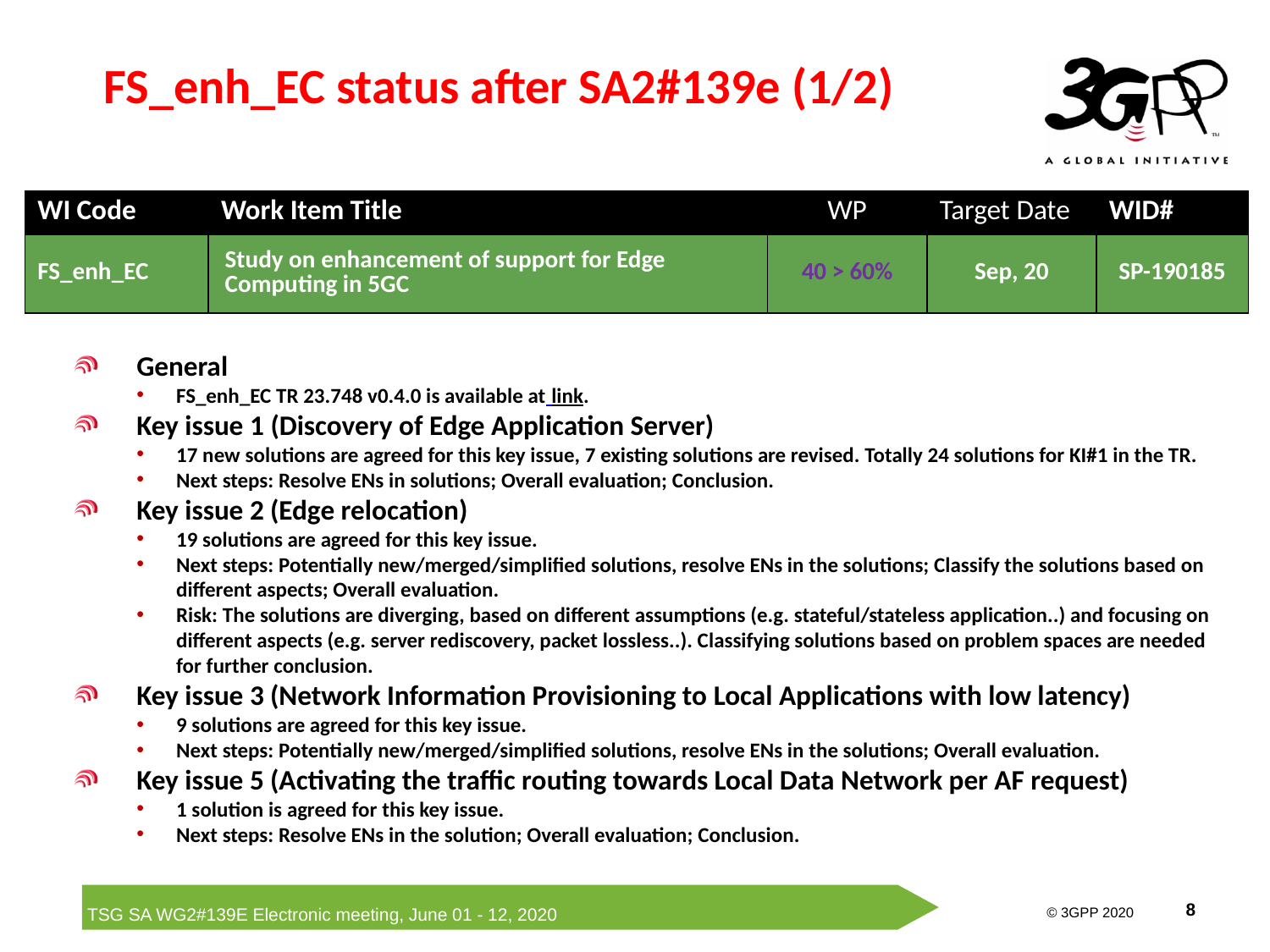

# FS_enh_EC status after SA2#139e (1/2)
| WI Code | Work Item Title | WP | Target Date | WID# |
| --- | --- | --- | --- | --- |
| FS\_enh\_EC | Study on enhancement of support for Edge Computing in 5GC | 40 > 60% | Sep, 20 | SP-190185 |
General
FS_enh_EC TR 23.748 v0.4.0 is available at link.
Key issue 1 (Discovery of Edge Application Server)
17 new solutions are agreed for this key issue, 7 existing solutions are revised. Totally 24 solutions for KI#1 in the TR.
Next steps: Resolve ENs in solutions; Overall evaluation; Conclusion.
Key issue 2 (Edge relocation)
19 solutions are agreed for this key issue.
Next steps: Potentially new/merged/simplified solutions, resolve ENs in the solutions; Classify the solutions based on different aspects; Overall evaluation.
Risk: The solutions are diverging, based on different assumptions (e.g. stateful/stateless application..) and focusing on different aspects (e.g. server rediscovery, packet lossless..). Classifying solutions based on problem spaces are needed for further conclusion.
Key issue 3 (Network Information Provisioning to Local Applications with low latency)
9 solutions are agreed for this key issue.
Next steps: Potentially new/merged/simplified solutions, resolve ENs in the solutions; Overall evaluation.
Key issue 5 (Activating the traffic routing towards Local Data Network per AF request)
1 solution is agreed for this key issue.
Next steps: Resolve ENs in the solution; Overall evaluation; Conclusion.